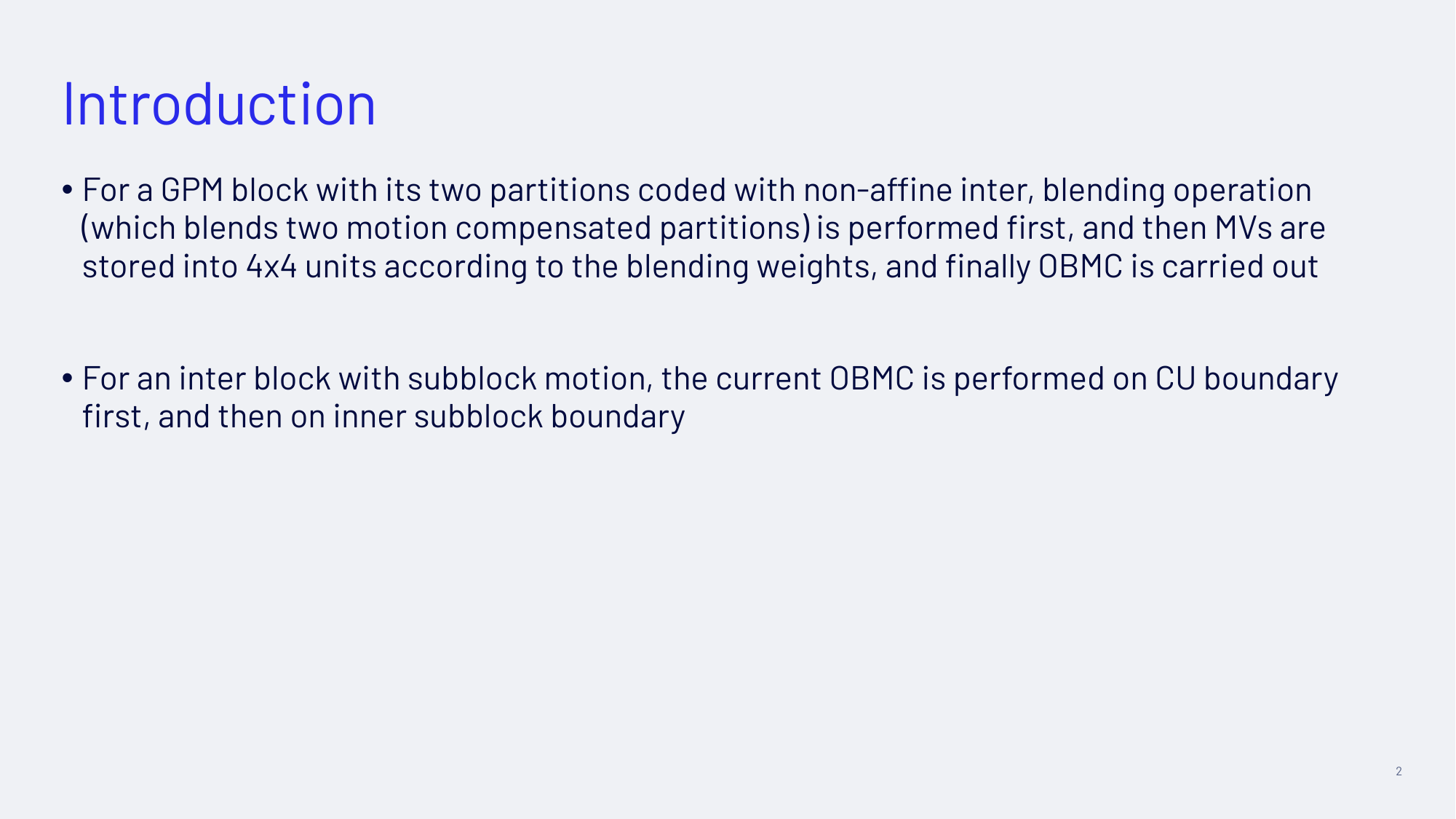

# Introduction
For a GPM block with its two partitions coded with non-affine inter, blending operation (which blends two motion compensated partitions) is performed first, and then MVs are stored into 4x4 units according to the blending weights, and finally OBMC is carried out

For an inter block with subblock motion, the current OBMC is performed on CU boundary first, and then on inner subblock boundary